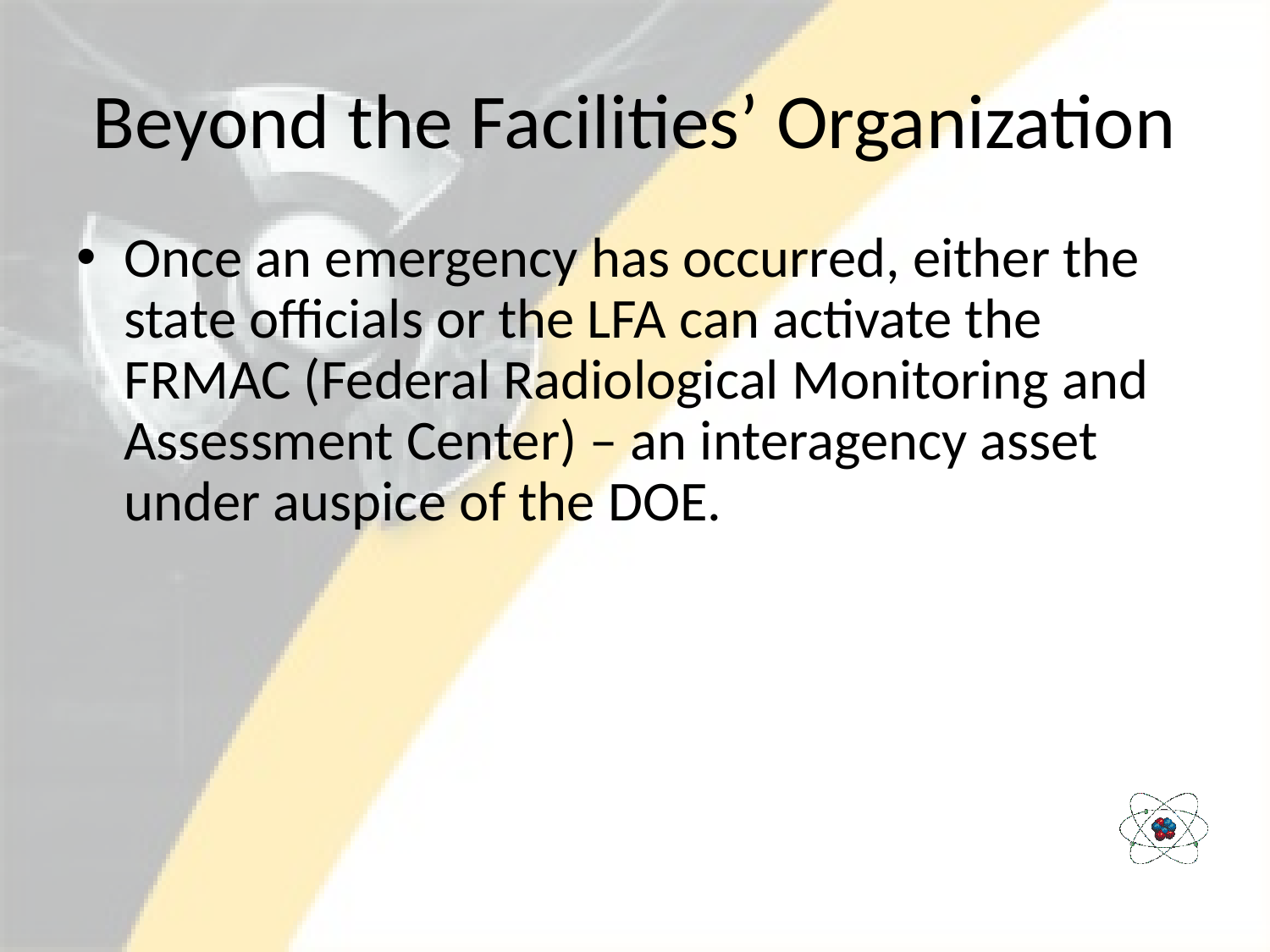

# Beyond the Facilities’ Organization
Once an emergency has occurred, either the state officials or the LFA can activate the FRMAC (Federal Radiological Monitoring and Assessment Center) – an interagency asset under auspice of the DOE.